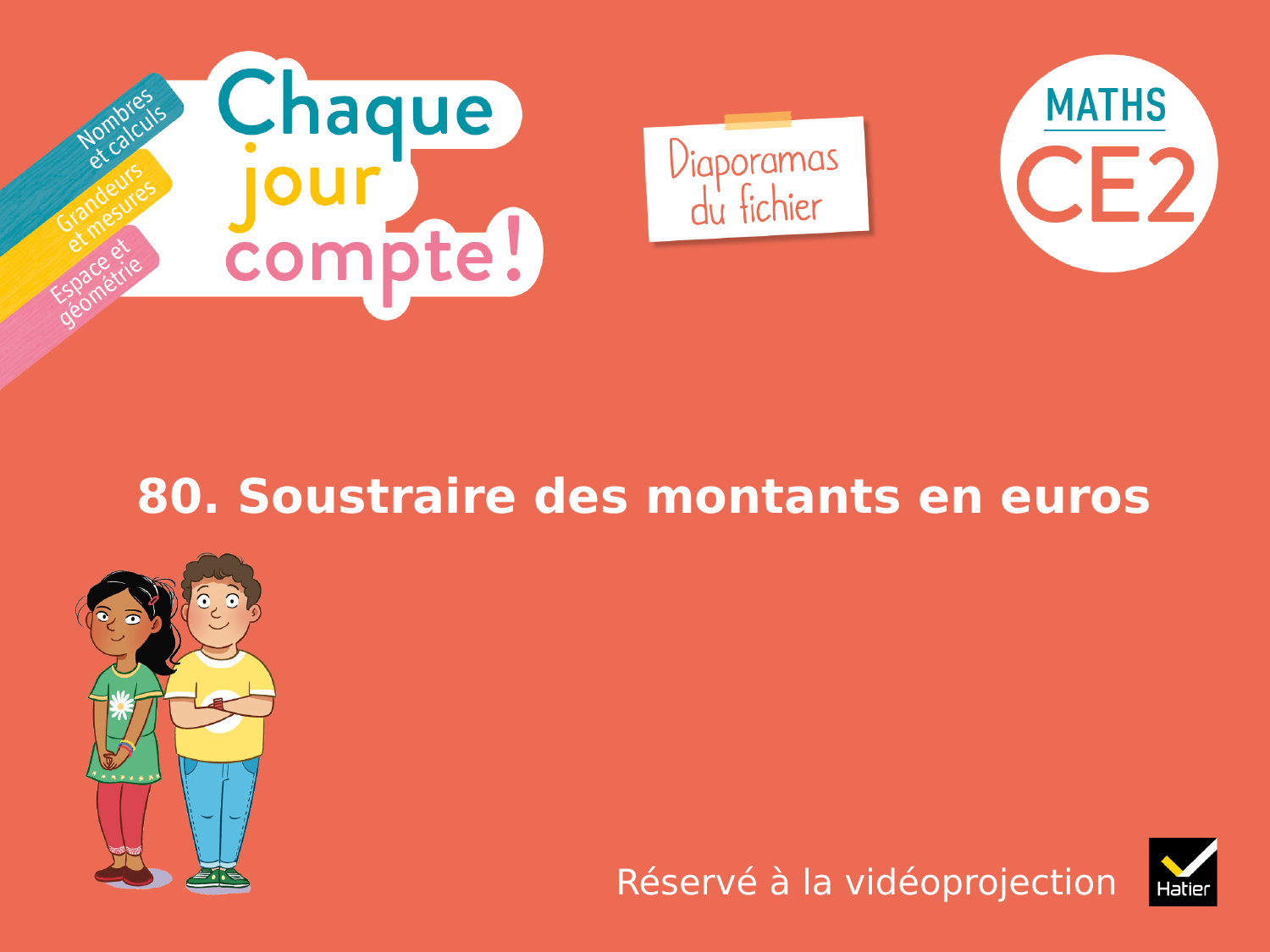

# 80. Soustraire des montants en euros